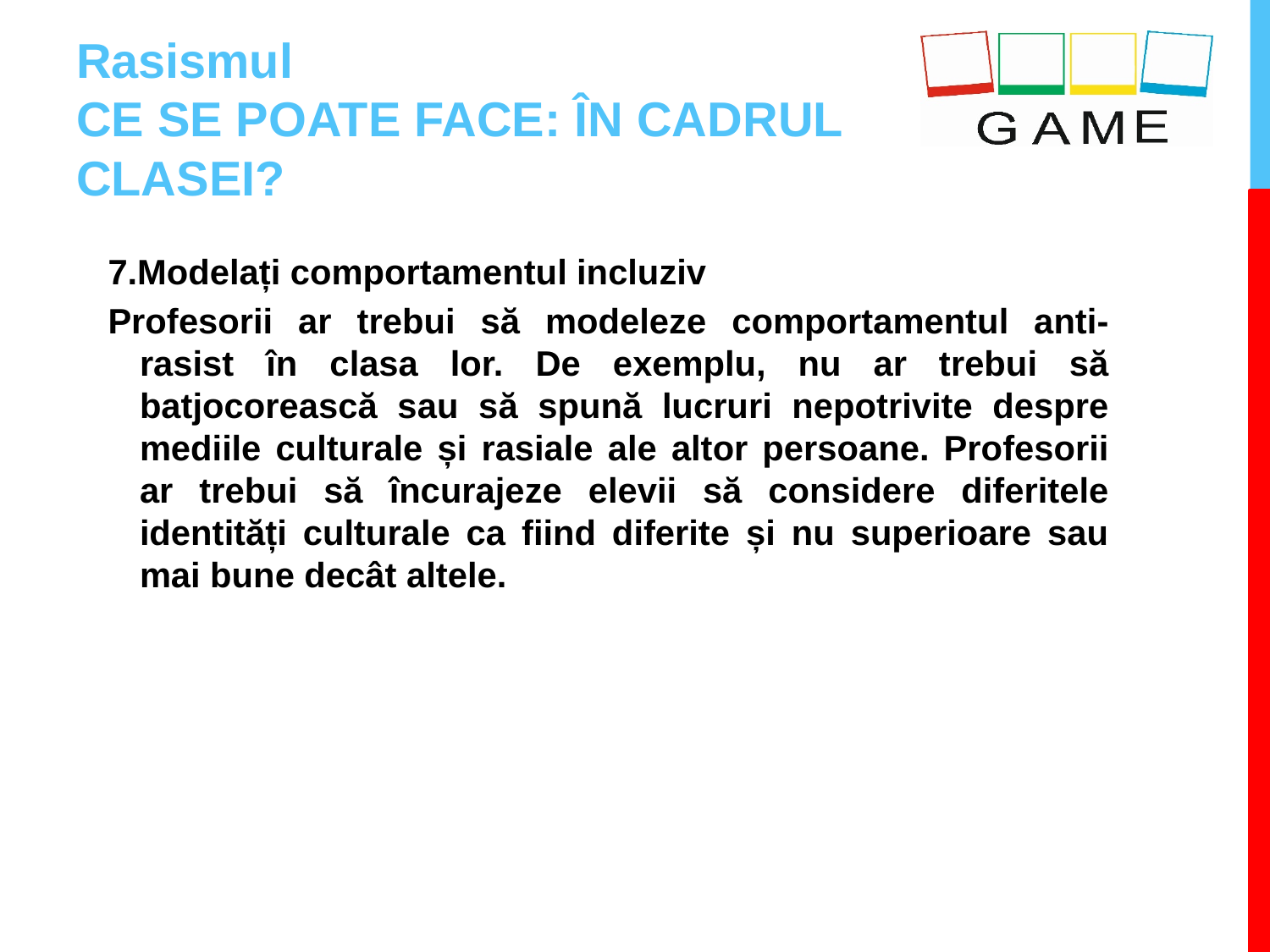

# Rasismul CE SE POATE FACE: ÎN CADRUL CLASEI?
7.Modelați comportamentul incluziv
Profesorii ar trebui să modeleze comportamentul anti-rasist în clasa lor. De exemplu, nu ar trebui să batjocorească sau să spună lucruri nepotrivite despre mediile culturale și rasiale ale altor persoane. Profesorii ar trebui să încurajeze elevii să considere diferitele identități culturale ca fiind diferite și nu superioare sau mai bune decât altele.